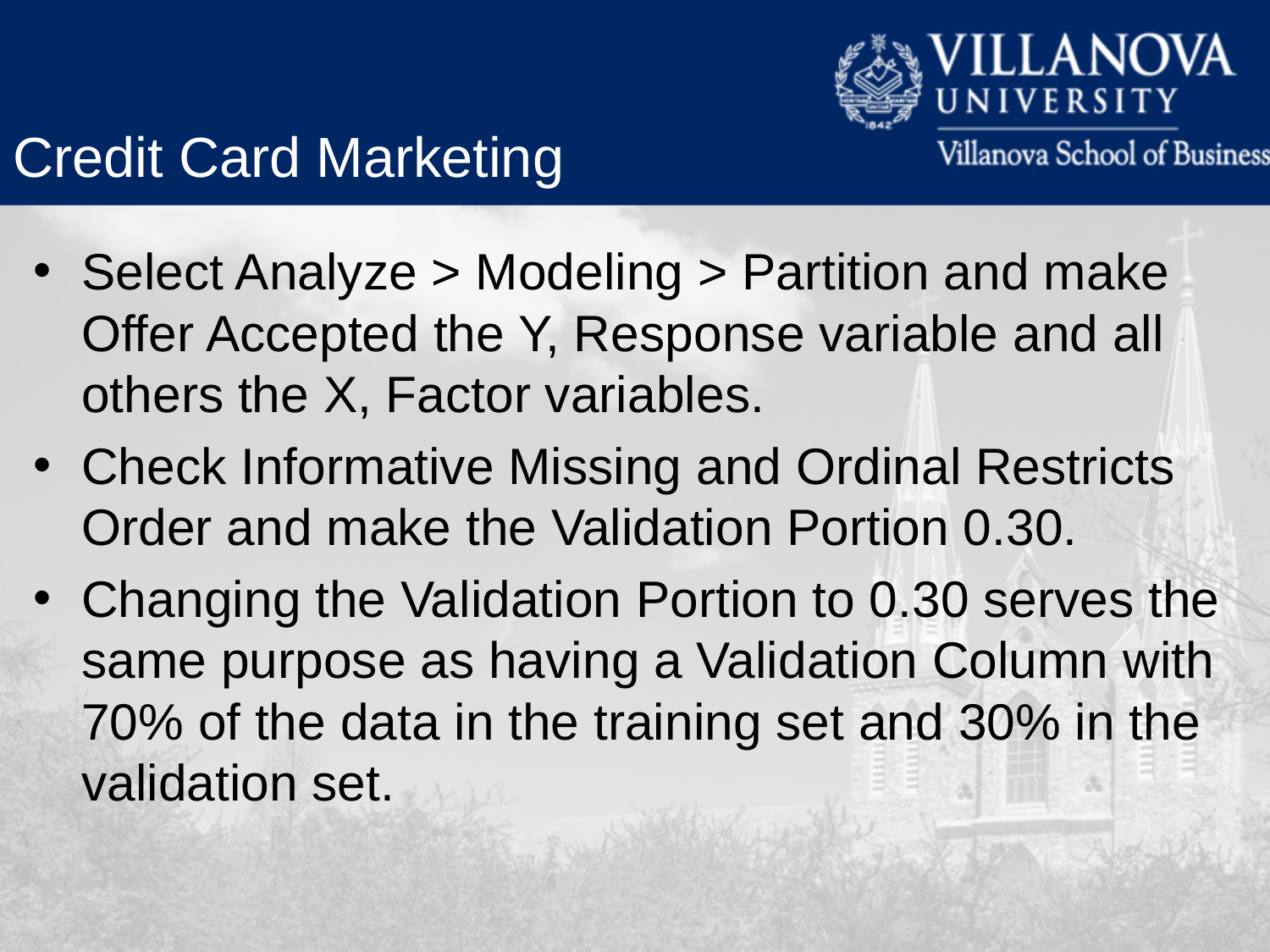

Credit Card Marketing
Select Analyze > Modeling > Partition and make Offer Accepted the Y, Response variable and all others the X, Factor variables.
Check Informative Missing and Ordinal Restricts Order and make the Validation Portion 0.30.
Changing the Validation Portion to 0.30 serves the same purpose as having a Validation Column with 70% of the data in the training set and 30% in the validation set.